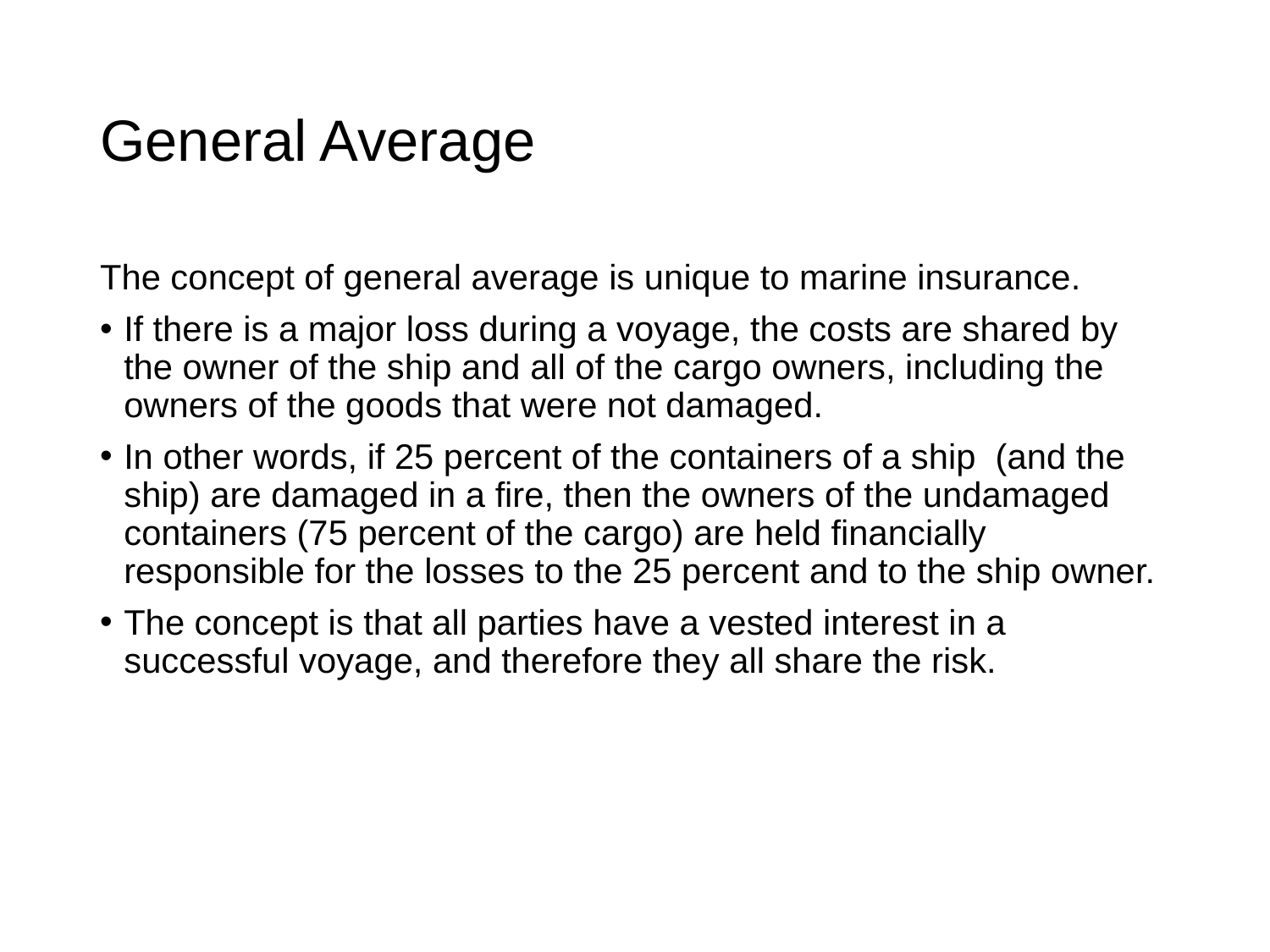

# General Average
The concept of general average is unique to marine insurance.
If there is a major loss during a voyage, the costs are shared by the owner of the ship and all of the cargo owners, including the owners of the goods that were not damaged.
In other words, if 25 percent of the containers of a ship  (and the ship) are damaged in a fire, then the owners of the undamaged containers (75 percent of the cargo) are held financially responsible for the losses to the 25 percent and to the ship owner.
The concept is that all parties have a vested interest in a successful voyage, and therefore they all share the risk.